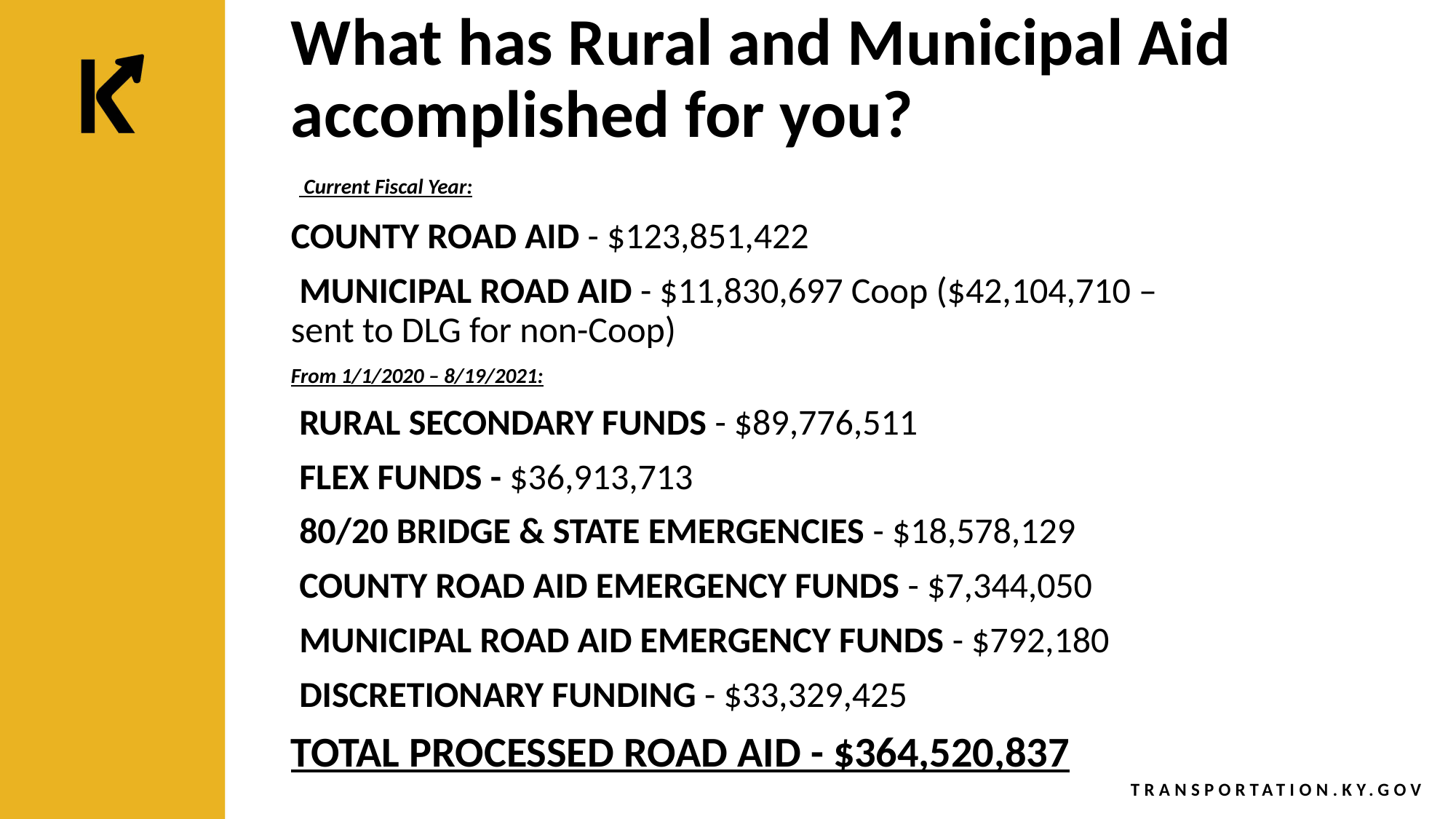

# What has Rural and Municipal Aid accomplished for you?
  Current Fiscal Year:
COUNTY ROAD AID - $123,851,422
 MUNICIPAL ROAD AID - $11,830,697 Coop ($42,104,710 – sent to DLG for non-Coop)
From 1/1/2020 – 8/19/2021:
 RURAL SECONDARY FUNDS - $89,776,511
 FLEX FUNDS - $36,913,713
 80/20 BRIDGE & STATE EMERGENCIES - $18,578,129
 COUNTY ROAD AID EMERGENCY FUNDS - $7,344,050
 MUNICIPAL ROAD AID EMERGENCY FUNDS - $792,180
 DISCRETIONARY FUNDING - $33,329,425
TOTAL PROCESSED ROAD AID - $364,520,837

TRANSPORTATION.KY.GOV